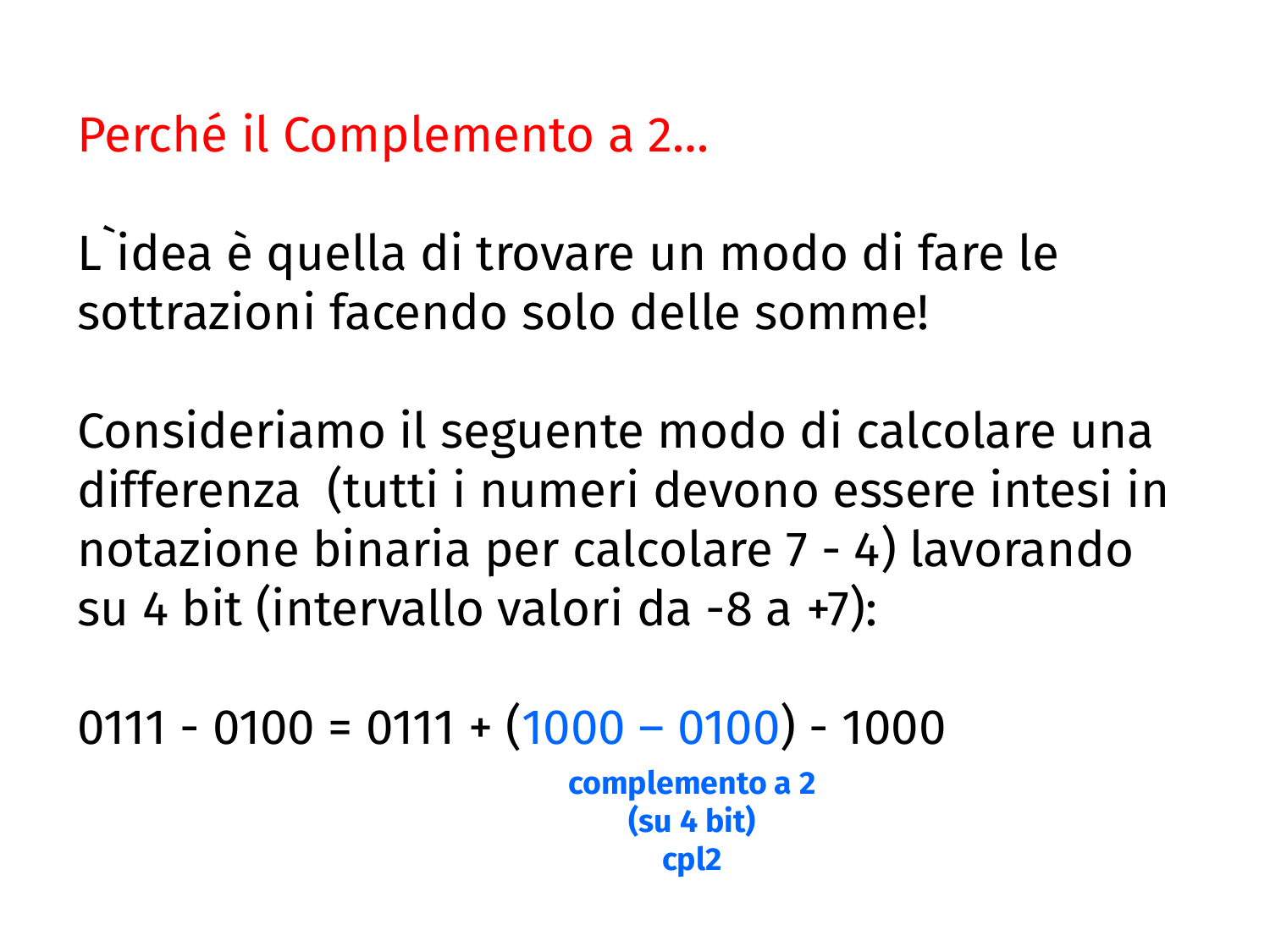

Perché il Complemento a 2…

L`idea è quella di trovare un modo di fare le sottrazioni facendo solo delle somme!

Consideriamo il seguente modo di calcolare una differenza  (tutti i numeri devono essere intesi in notazione binaria per calcolare 7 - 4) lavorando su 4 bit (intervallo valori da -8 a +7):

0111 - 0100 = 0111 + (1000 – 0100) - 1000
complemento a 2
(su 4 bit)
cpl2